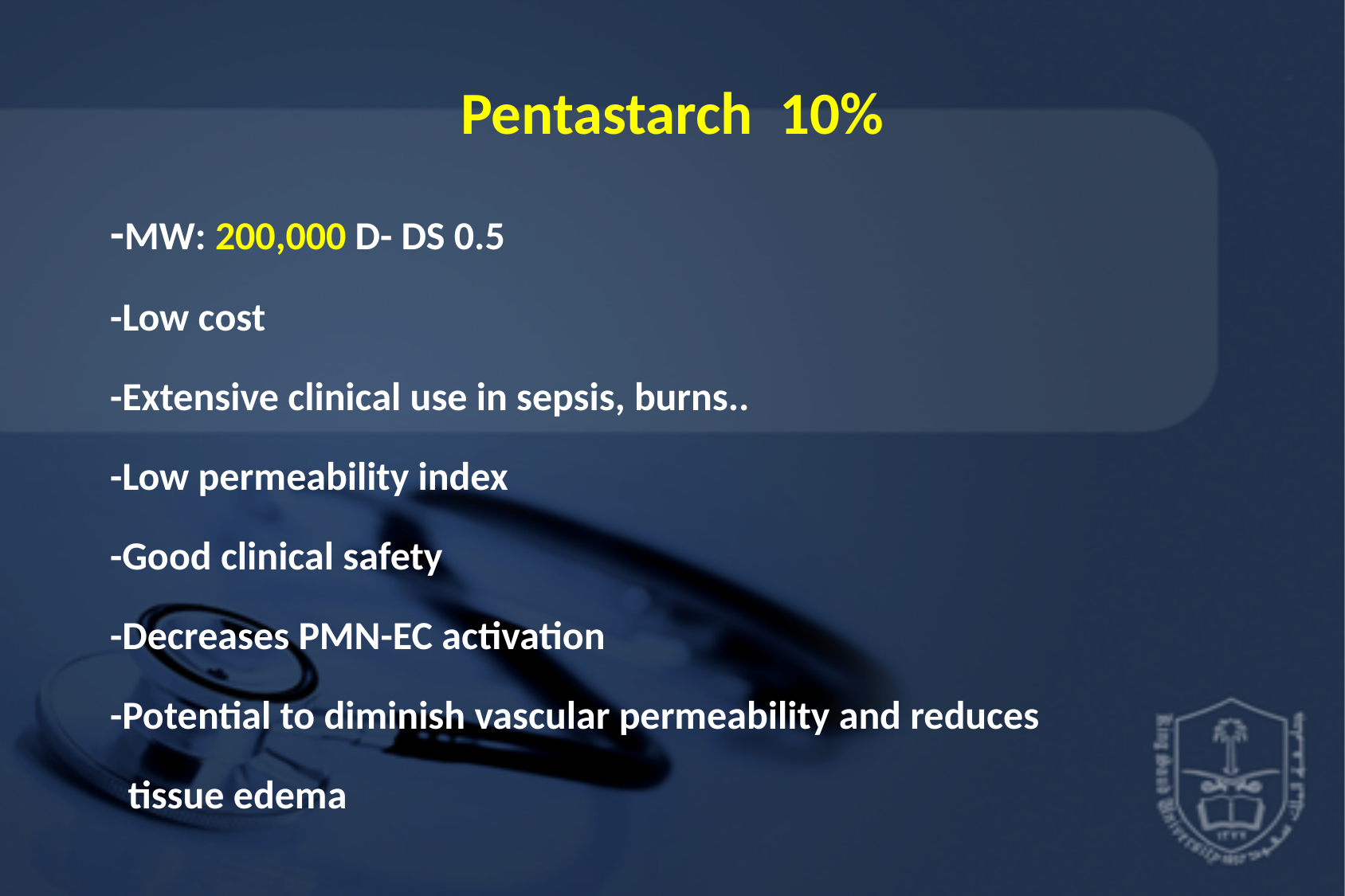

# Pentastarch  10%
-MW: 200,000 D- DS 0.5
-Low cost
-Extensive clinical use in sepsis, burns..
-Low permeability index
-Good clinical safety
-Decreases PMN-EC activation
-Potential to diminish vascular permeability and reduces
  tissue edema